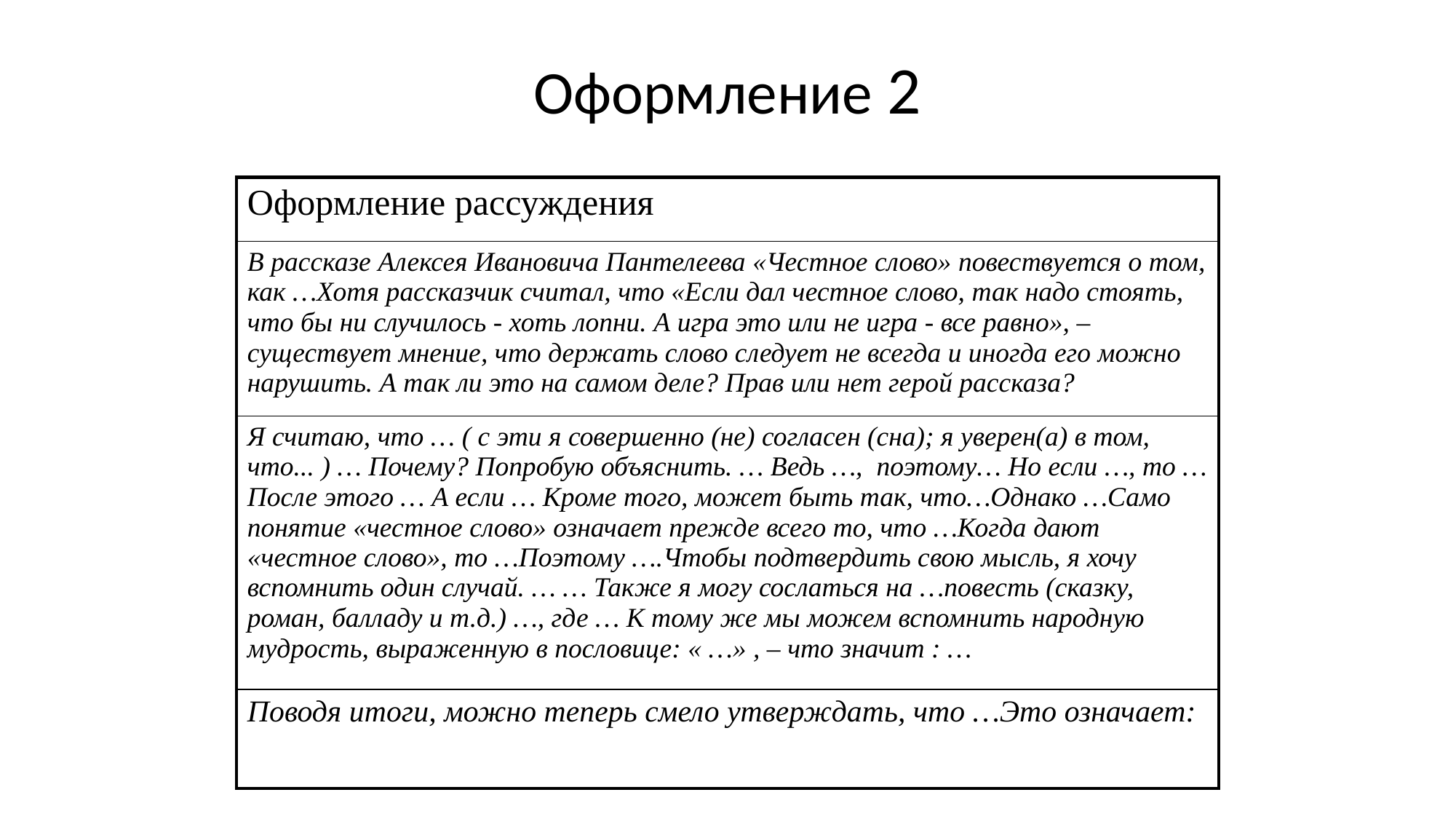

# Оформление 2
| Оформление рассуждения |
| --- |
| В рассказе Алексея Ивановича Пантелеева «Честное слово» повествуется о том, как …Хотя рассказчик считал, что «Если дал честное слово, так надо стоять, что бы ни случилось - хоть лопни. А игра это или не игра - все равно», – существует мнение, что держать слово следует не всегда и иногда его можно нарушить. А так ли это на самом деле? Прав или нет герой рассказа? |
| Я считаю, что … ( с эти я совершенно (не) согласен (сна); я уверен(а) в том, что... ) … Почему? Попробую объяснить. … Ведь …, поэтому… Но если …, то … После этого … А если … Кроме того, может быть так, что…Однако …Само понятие «честное слово» означает прежде всего то, что …Когда дают «честное слово», то …Поэтому ….Чтобы подтвердить свою мысль, я хочу вспомнить один случай. … … Также я могу сослаться на …повесть (сказку, роман, балладу и т.д.) …, где … К тому же мы можем вспомнить народную мудрость, выраженную в пословице: « …» , – что значит : … |
| Поводя итоги, можно теперь смело утверждать, что …Это означает: |